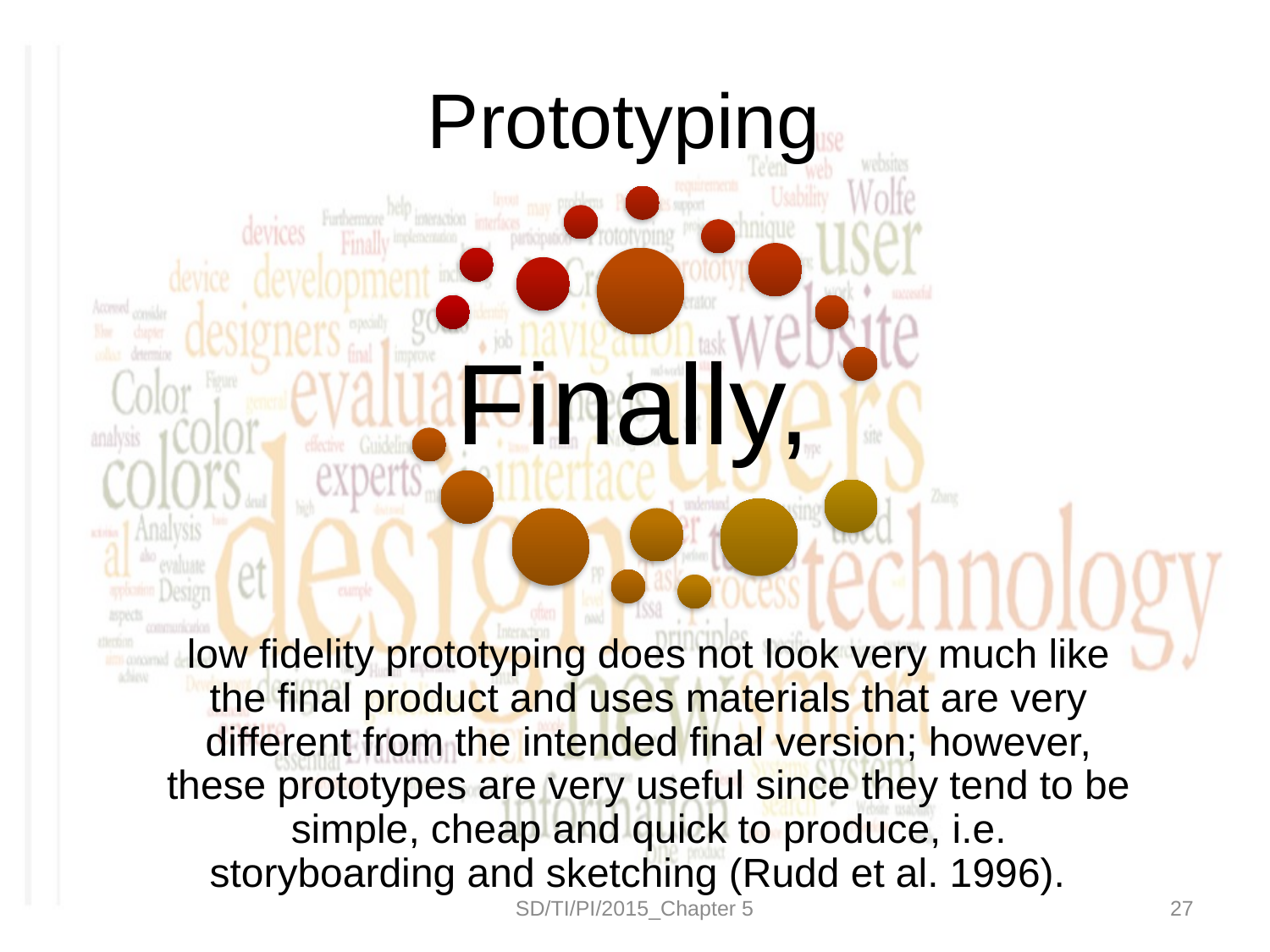

# Prototyping
Finally,
low fidelity prototyping does not look very much like the final product and uses materials that are very different from the intended final version; however, these prototypes are very useful since they tend to be simple, cheap and quick to produce, i.e. storyboarding and sketching (Rudd et al. 1996).
SD/TI/PI/2015_Chapter 5
27